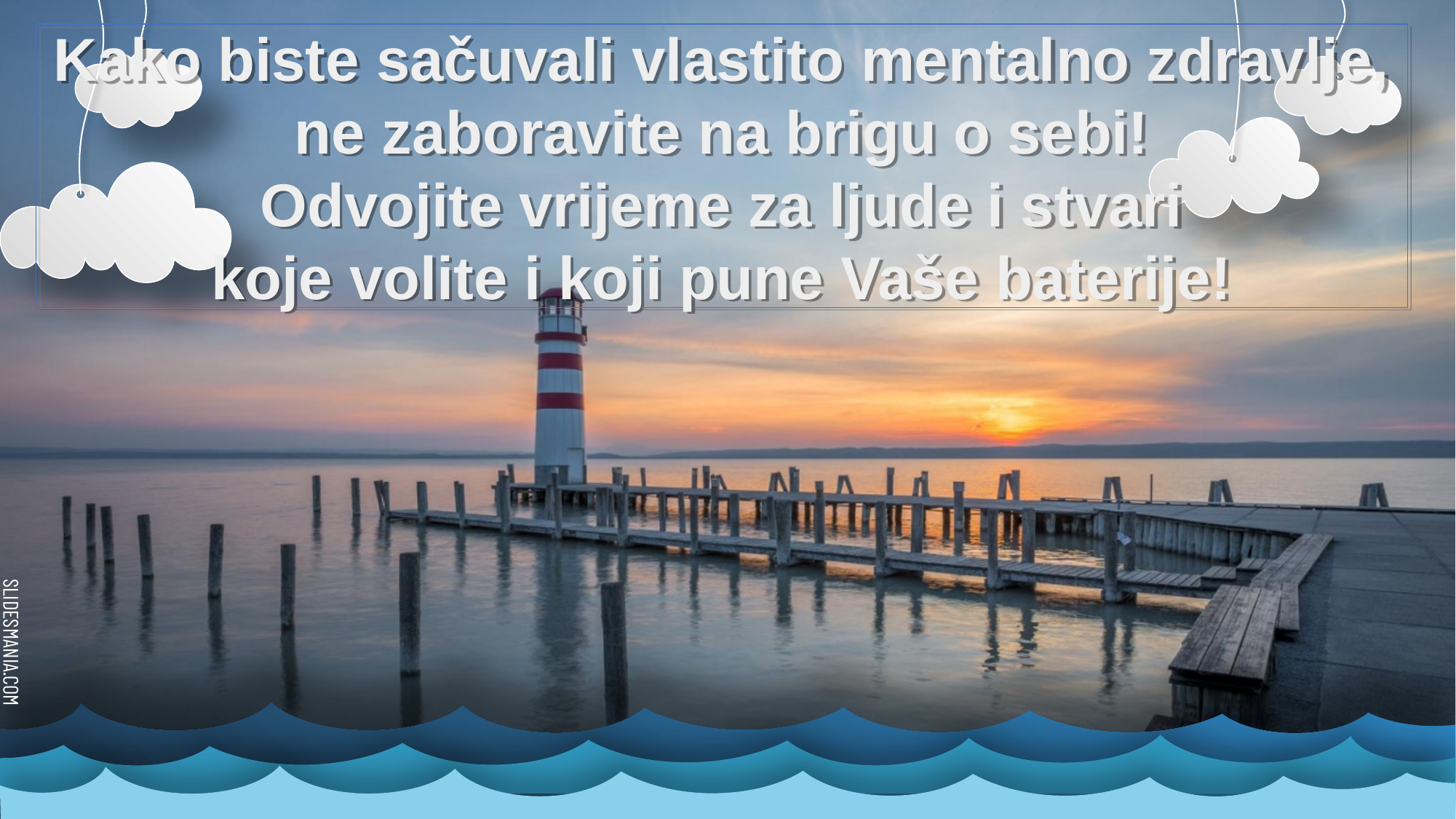

Kako biste sačuvali vlastito mentalno zdravlje, ne zaboravite na brigu o sebi!
 Odvojite vrijeme za ljude i stvari
koje volite i koji pune Vaše baterije!